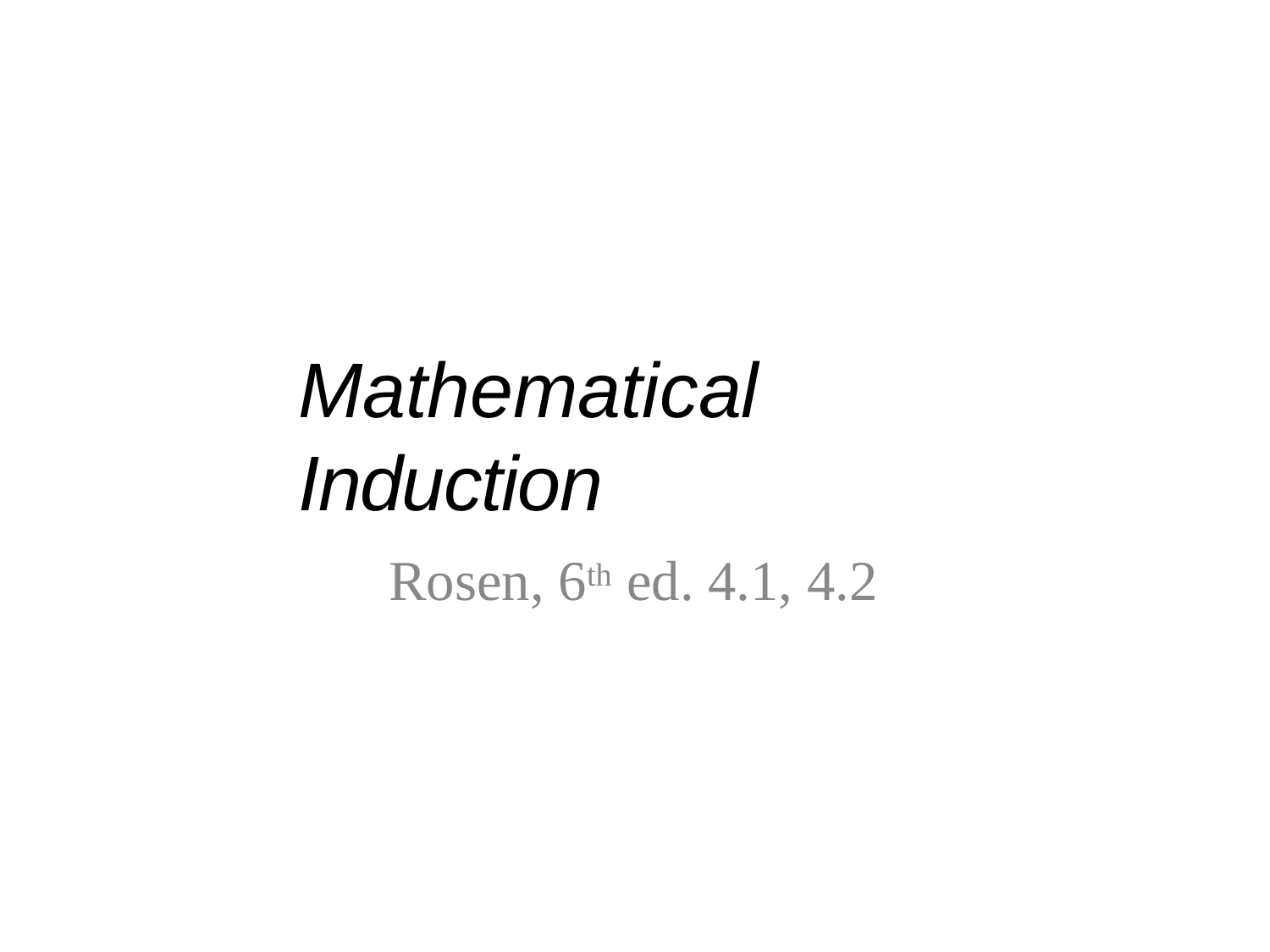

# Mathematical Induction
Rosen, 6th ed. 4.1, 4.2